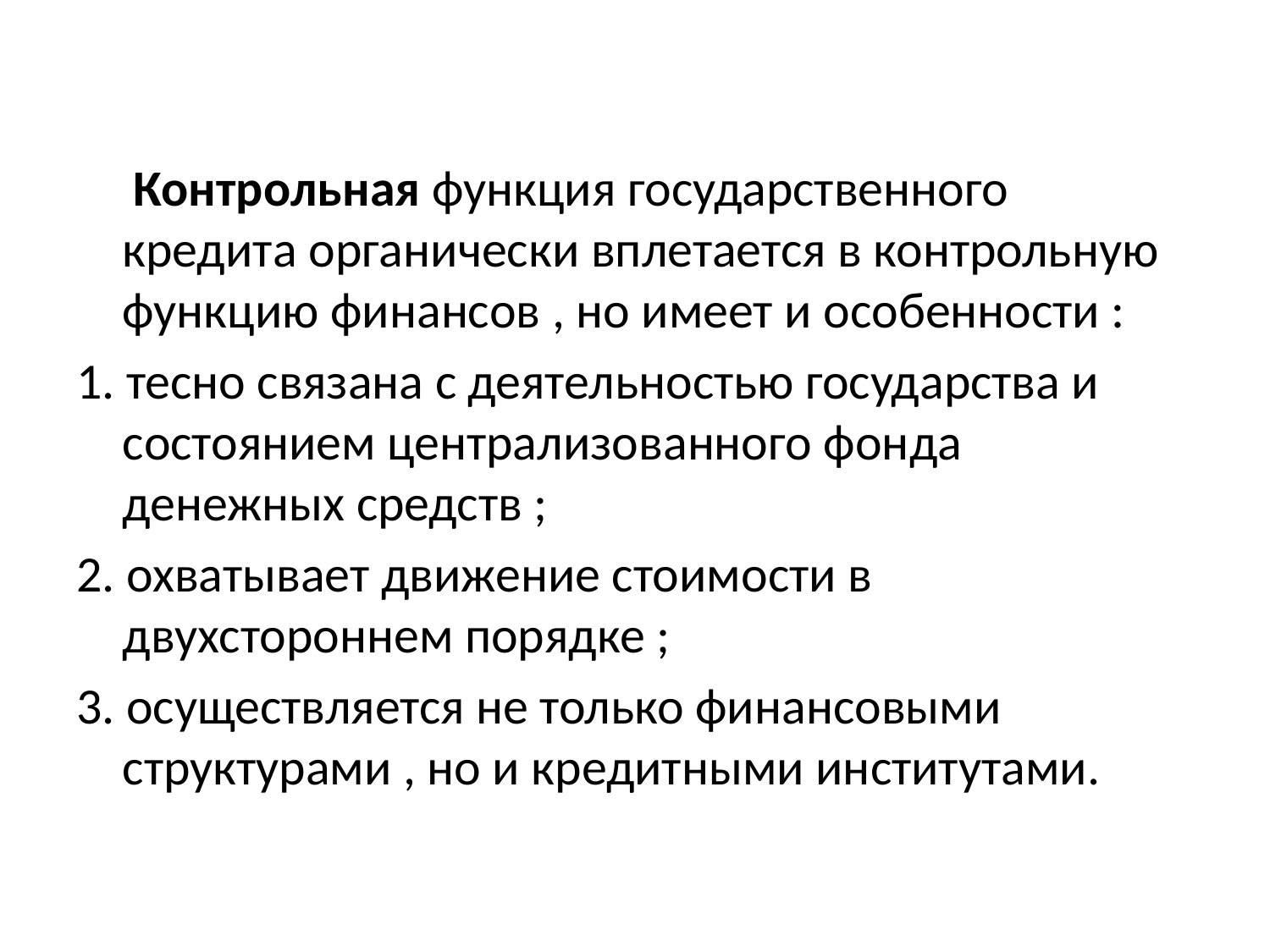

#
     Контрольная функция государственного кредита органически вплетается в контрольную функцию финансов , но имеет и особенности :
1. тесно связана с деятельностью государства и состоянием централизованного фонда денежных средств ;
2. охватывает движение стоимости в двухстороннем порядке ;
3. осуществляется не только финансовыми структурами , но и кредитными институтами.